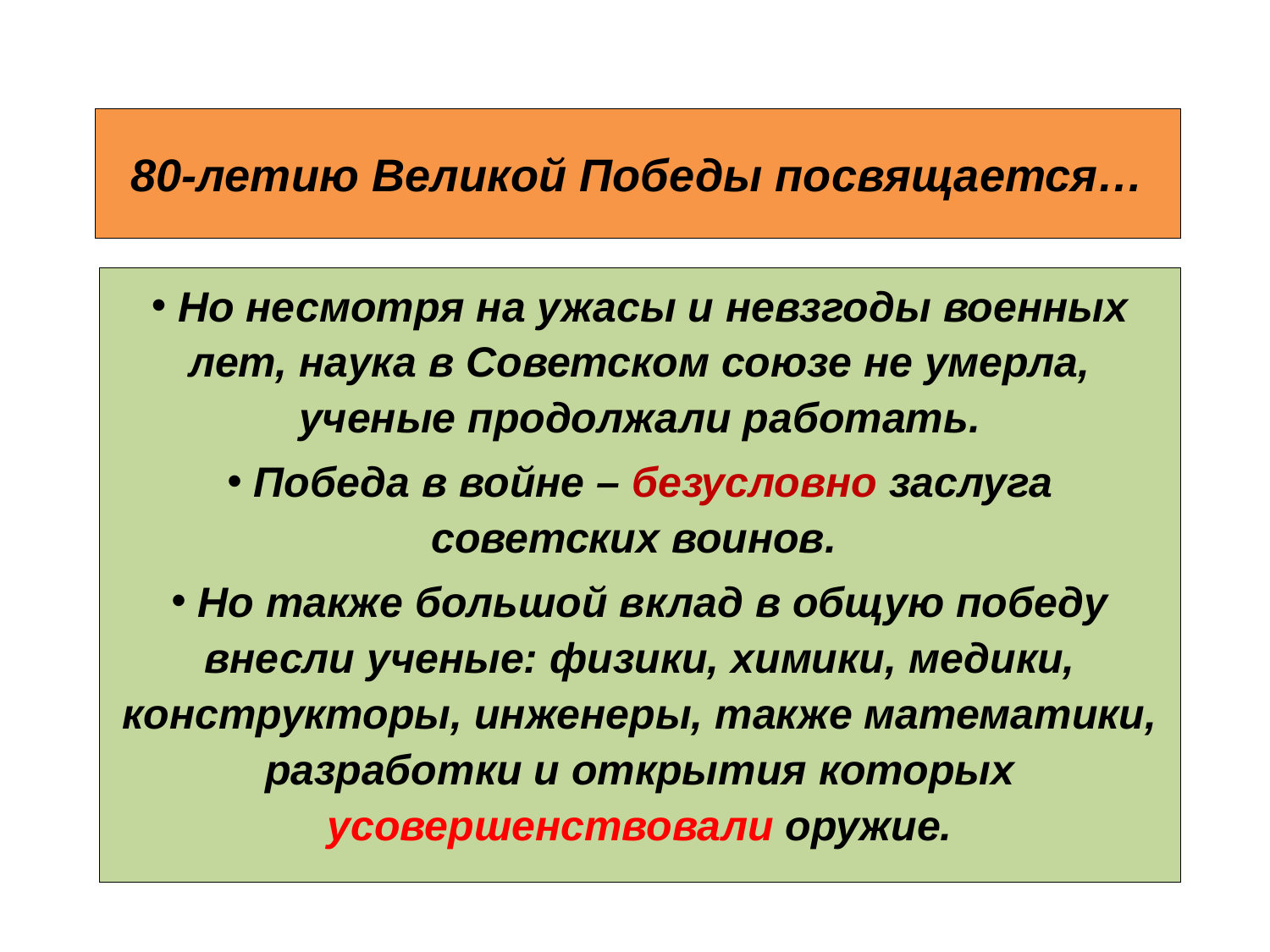

# 80-летию Великой Победы посвящается…
 Но несмотря на ужасы и невзгоды военных лет, наука в Советском союзе не умерла, ученые продолжали работать.
 Победа в войне – безусловно заслуга советских воинов.
 Но также большой вклад в общую победу внесли ученые: физики, химики, медики, конструкторы, инженеры, также математики, разработки и открытия которых усовершенствовали оружие.